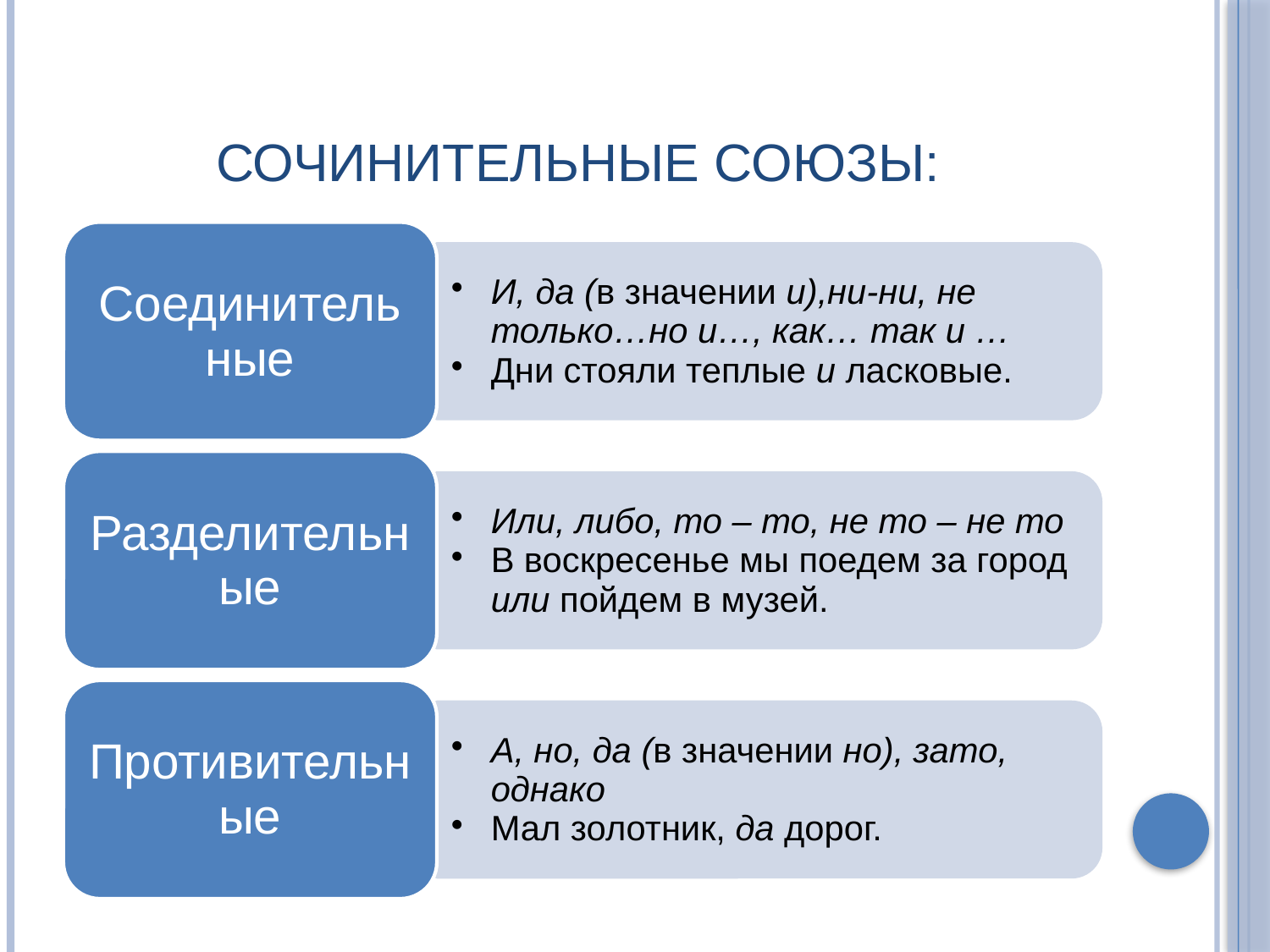

# Сочинительные союзы:
Соединительные
И, да (в значении и),ни-ни, не только…но и…, как… так и …
Дни стояли теплые и ласковые.
Разделительные
Или, либо, то – то, не то – не то
В воскресенье мы поедем за город или пойдем в музей.
Противительные
А, но, да (в значении но), зато, однако
Мал золотник, да дорог.